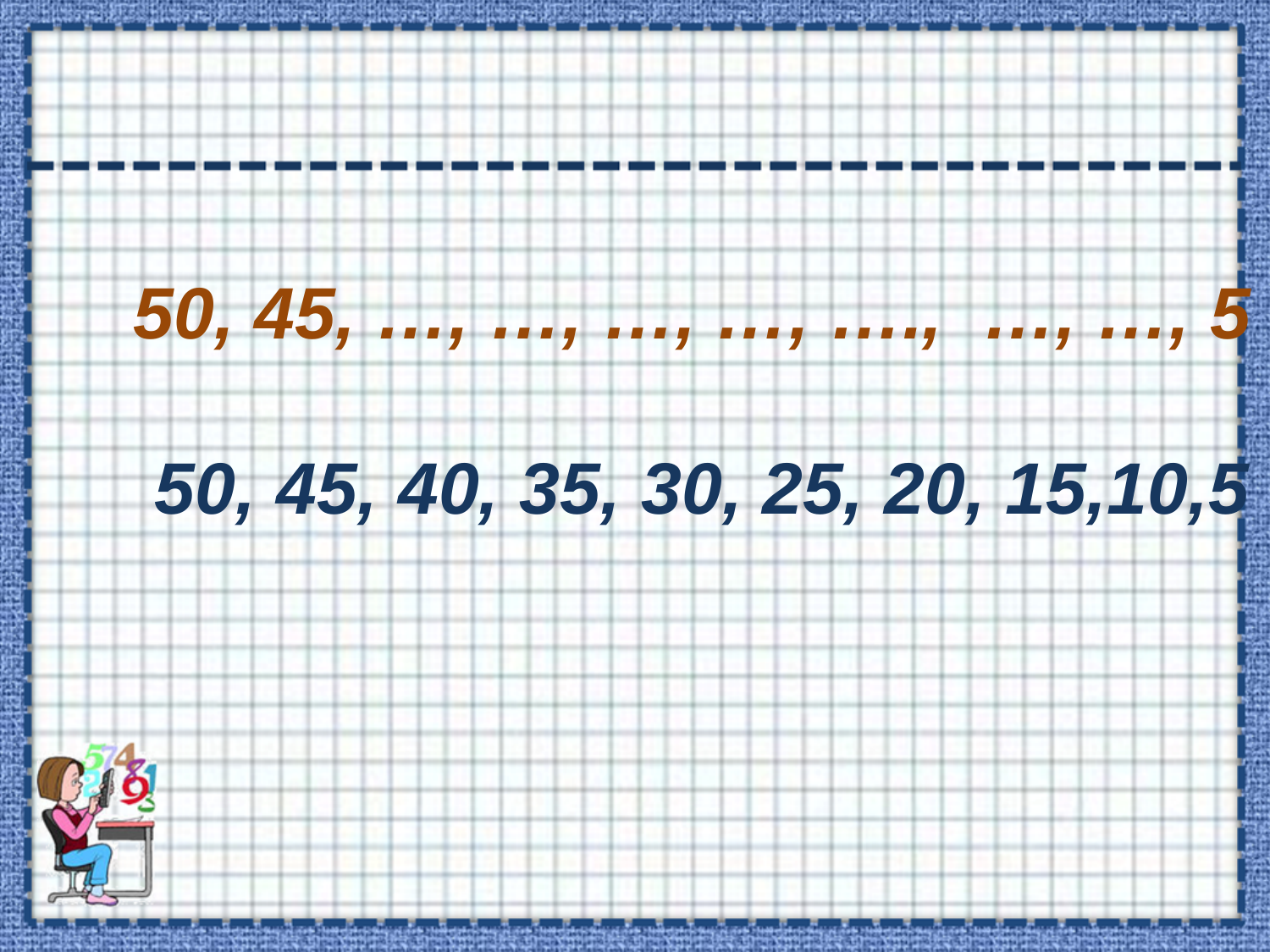

# 50, 45, …, …, …, …, ….,  …, …, 5 50, 45, 40, 35, 30, 25, 20, 15,10,5